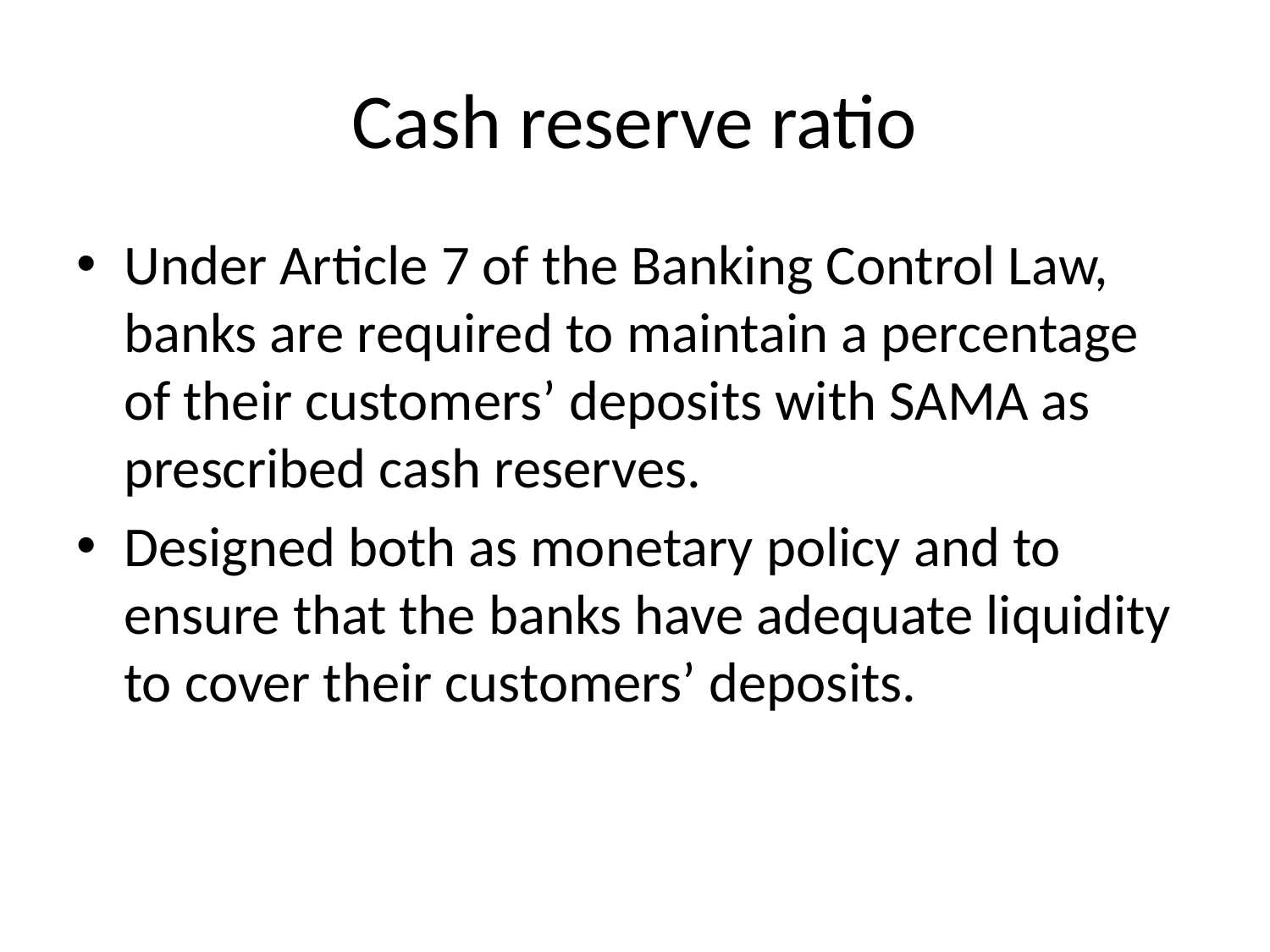

# Cash reserve ratio
Under Article 7 of the Banking Control Law, banks are required to maintain a percentage of their customers’ deposits with SAMA as prescribed cash reserves.
Designed both as monetary policy and to ensure that the banks have adequate liquidity to cover their customers’ deposits.